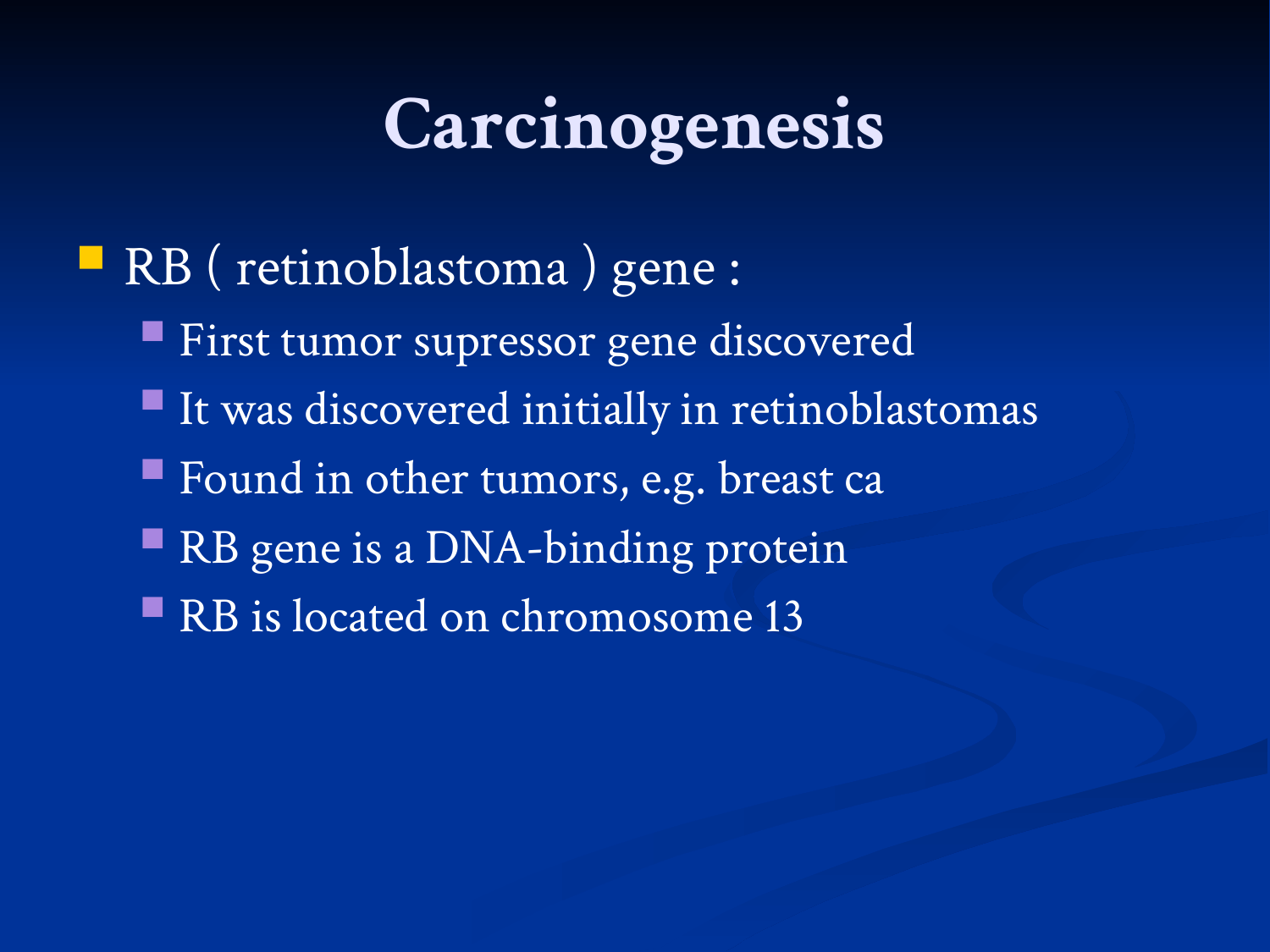

# Carcinogenesis
RB ( retinoblastoma ) gene :
First tumor supressor gene discovered
It was discovered initially in retinoblastomas
Found in other tumors, e.g. breast ca
RB gene is a DNA-binding protein
RB is located on chromosome 13